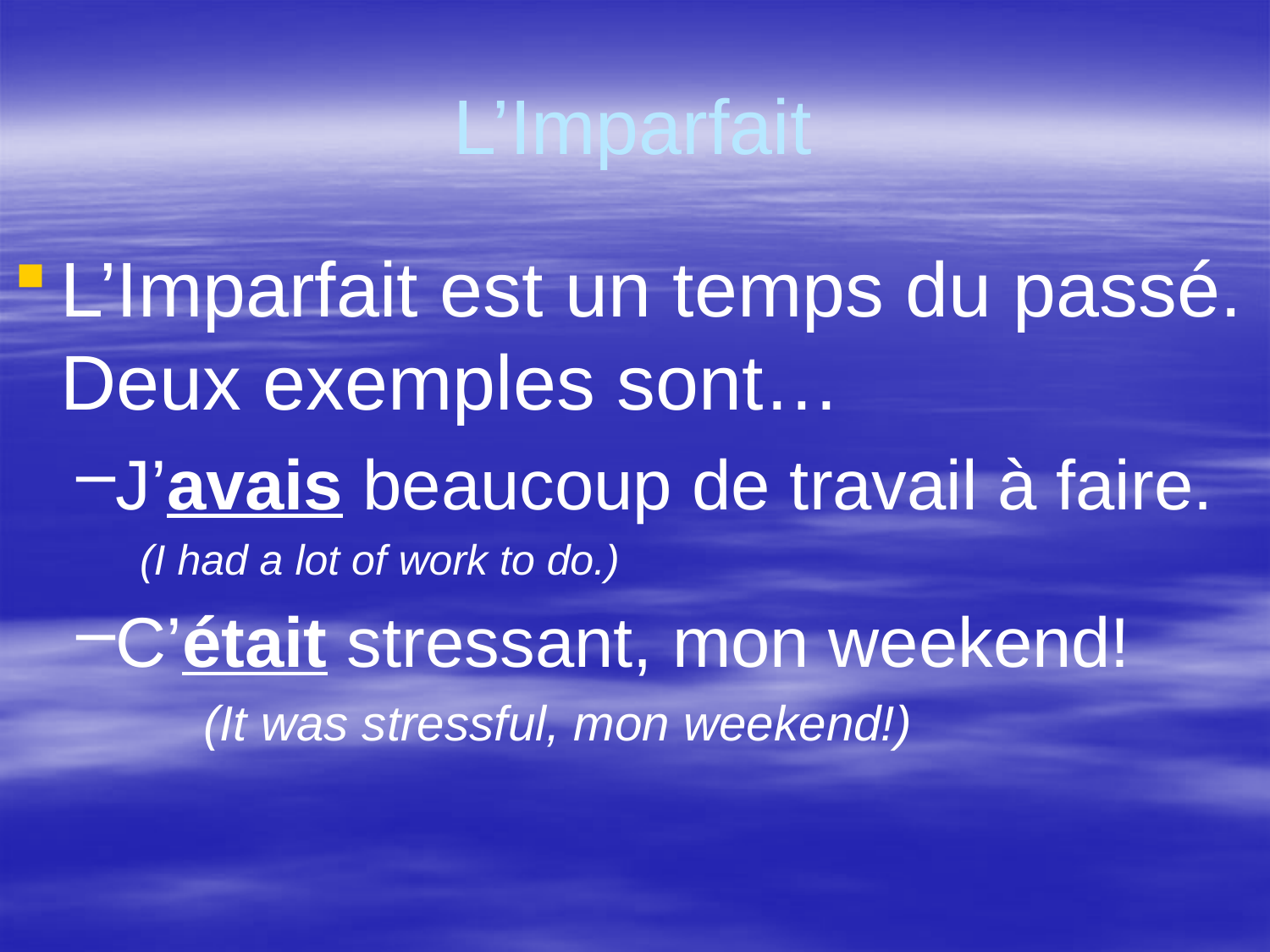

# L’Imparfait
L’Imparfait est un temps du passé. Deux exemples sont…
J’avais beaucoup de travail à faire.
(I had a lot of work to do.)
C’était stressant, mon weekend!
	(It was stressful, mon weekend!)